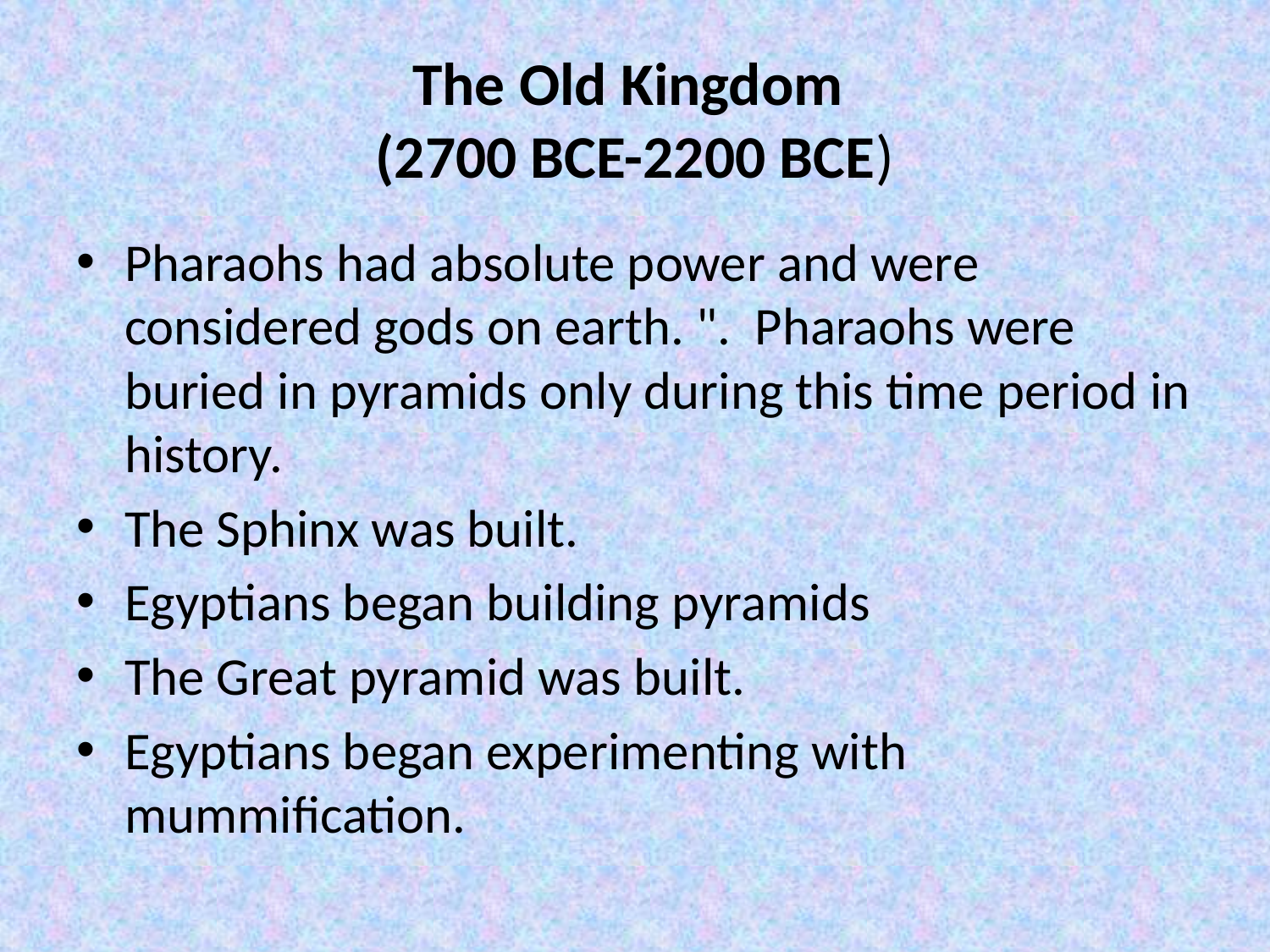

# The Old Kingdom (2700 BCE-2200 BCE)
Pharaohs had absolute power and were considered gods on earth. ".  Pharaohs were buried in pyramids only during this time period in history.
The Sphinx was built.
Egyptians began building pyramids
The Great pyramid was built.
Egyptians began experimenting with mummification.